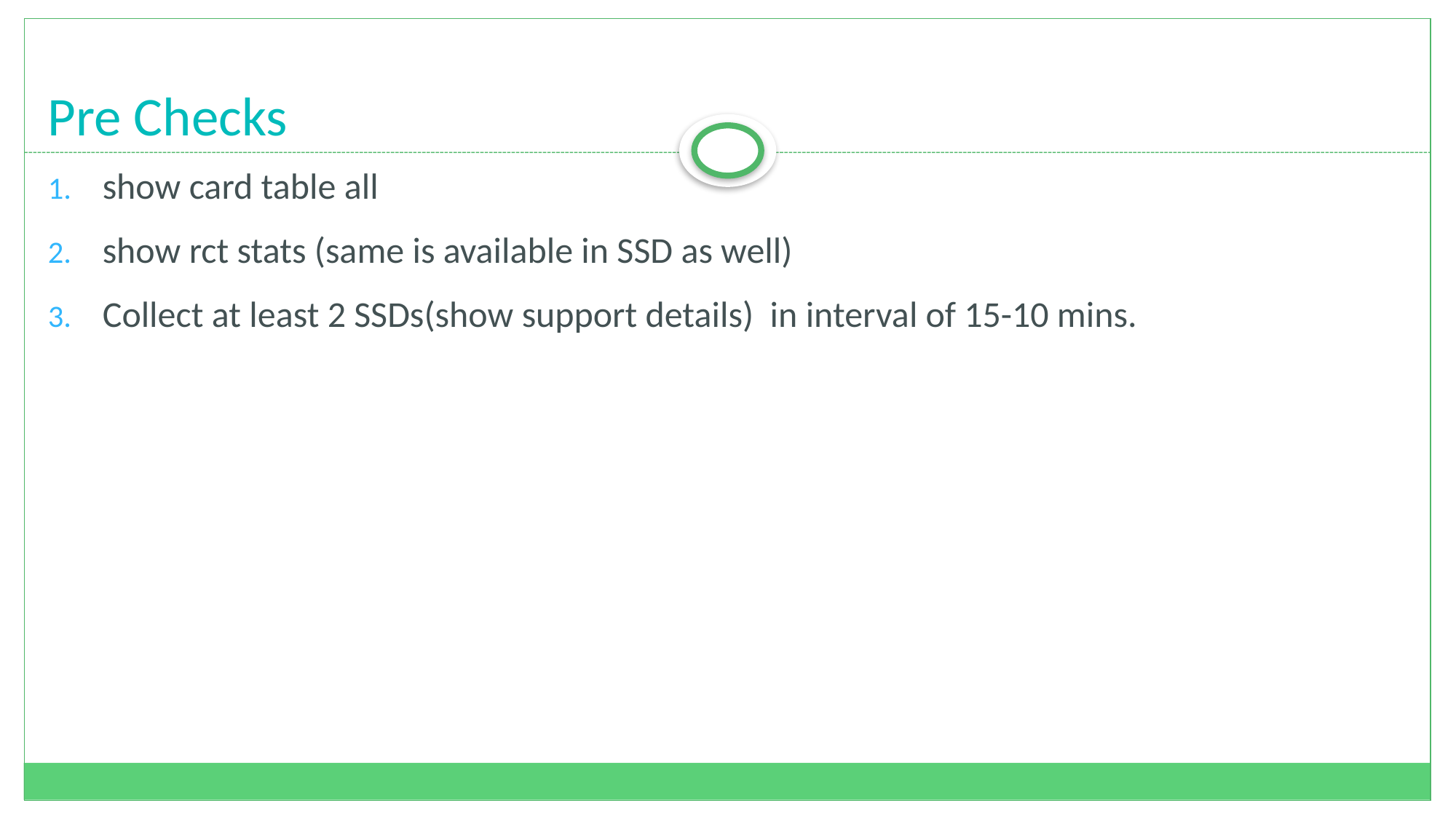

# Pre Checks
show card table all
show rct stats (same is available in SSD as well)
Collect at least 2 SSDs(show support details)  in interval of 15-10 mins.